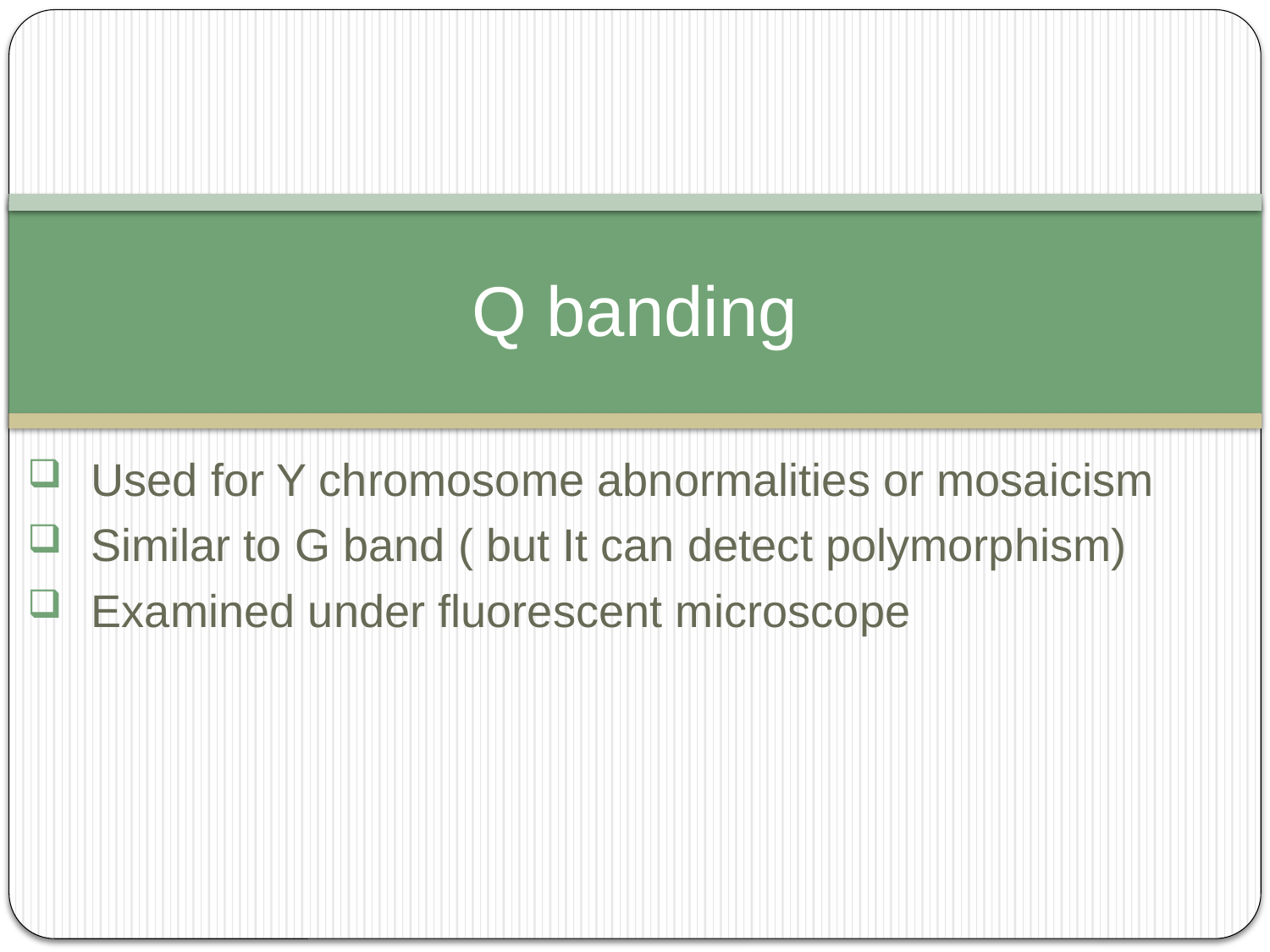

# Q banding
Used for Y chromosome abnormalities or mosaicism
Similar to G band ( but It can detect polymorphism)
Examined under fluorescent microscope